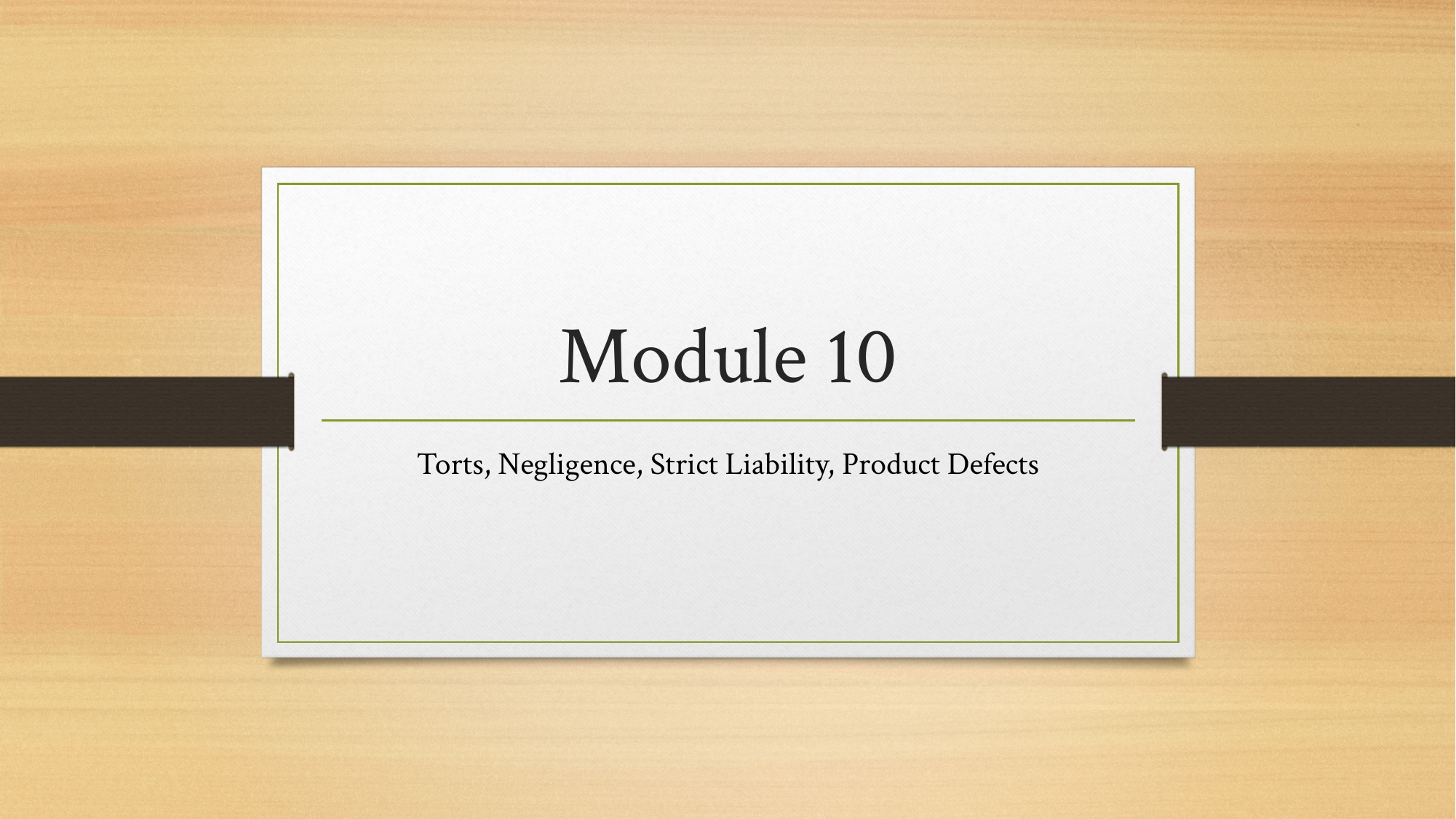

# Module 10
Torts, Negligence, Strict Liability, Product Defects